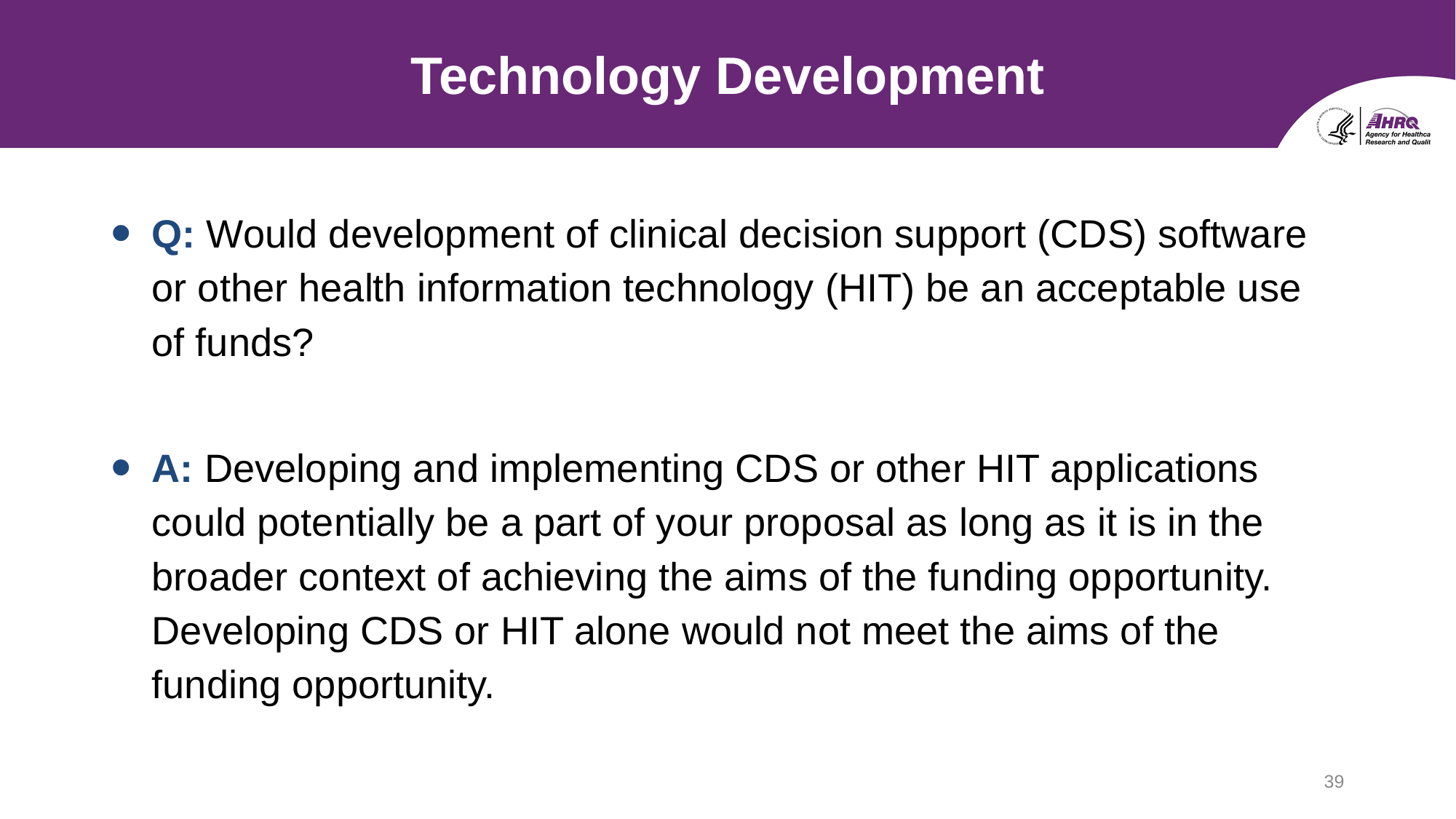

# Technology Development
Q: Would development of clinical decision support (CDS) software or other health information technology (HIT) be an acceptable use of funds?

A: Developing and implementing CDS or other HIT applications could potentially be a part of your proposal as long as it is in the broader context of achieving the aims of the funding opportunity. Developing CDS or HIT alone would not meet the aims of the funding opportunity.

39